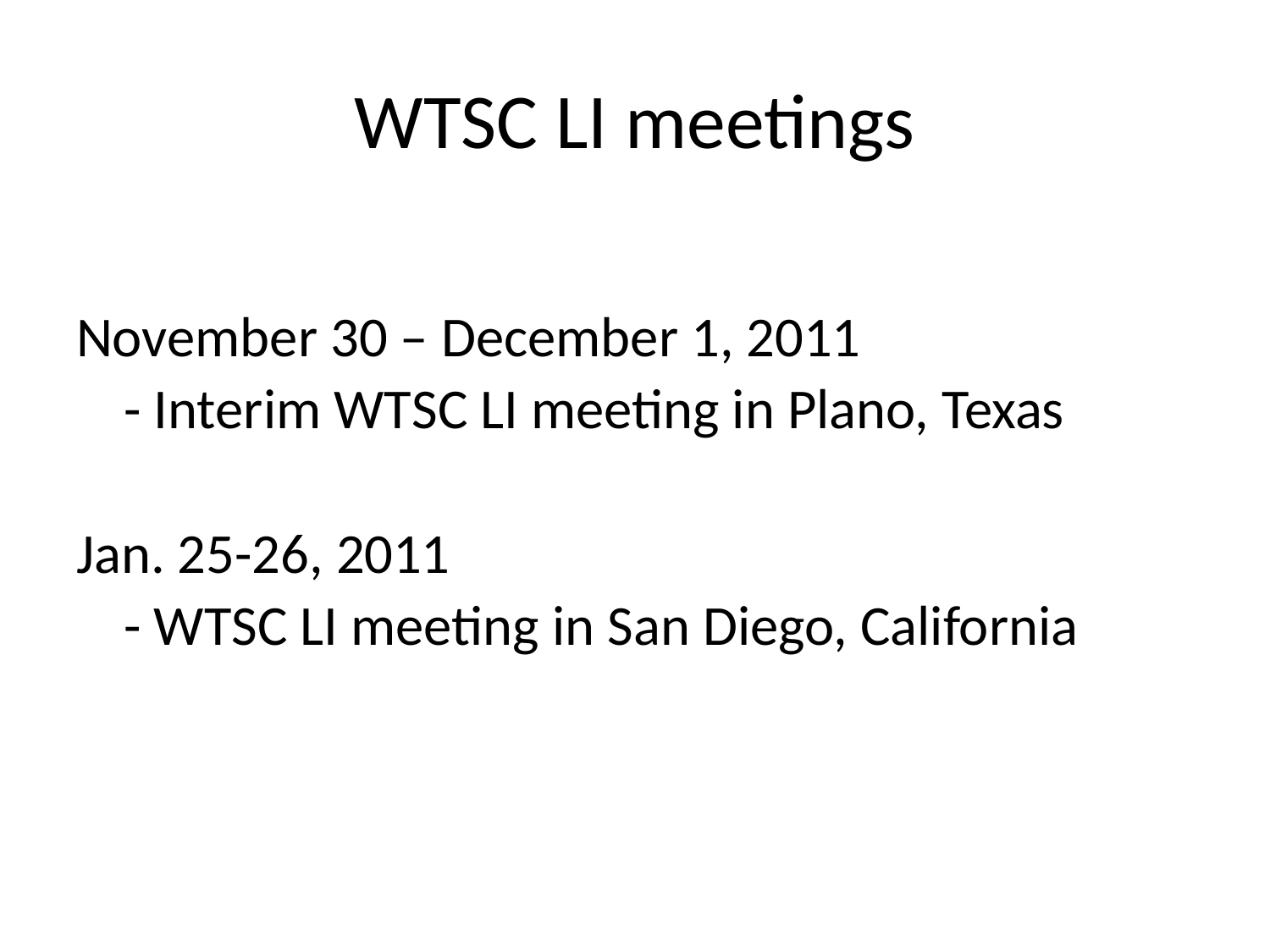

# WTSC LI meetings

November 30 – December 1, 2011
	- Interim WTSC LI meeting in Plano, Texas

Jan. 25-26, 2011
	- WTSC LI meeting in San Diego, California